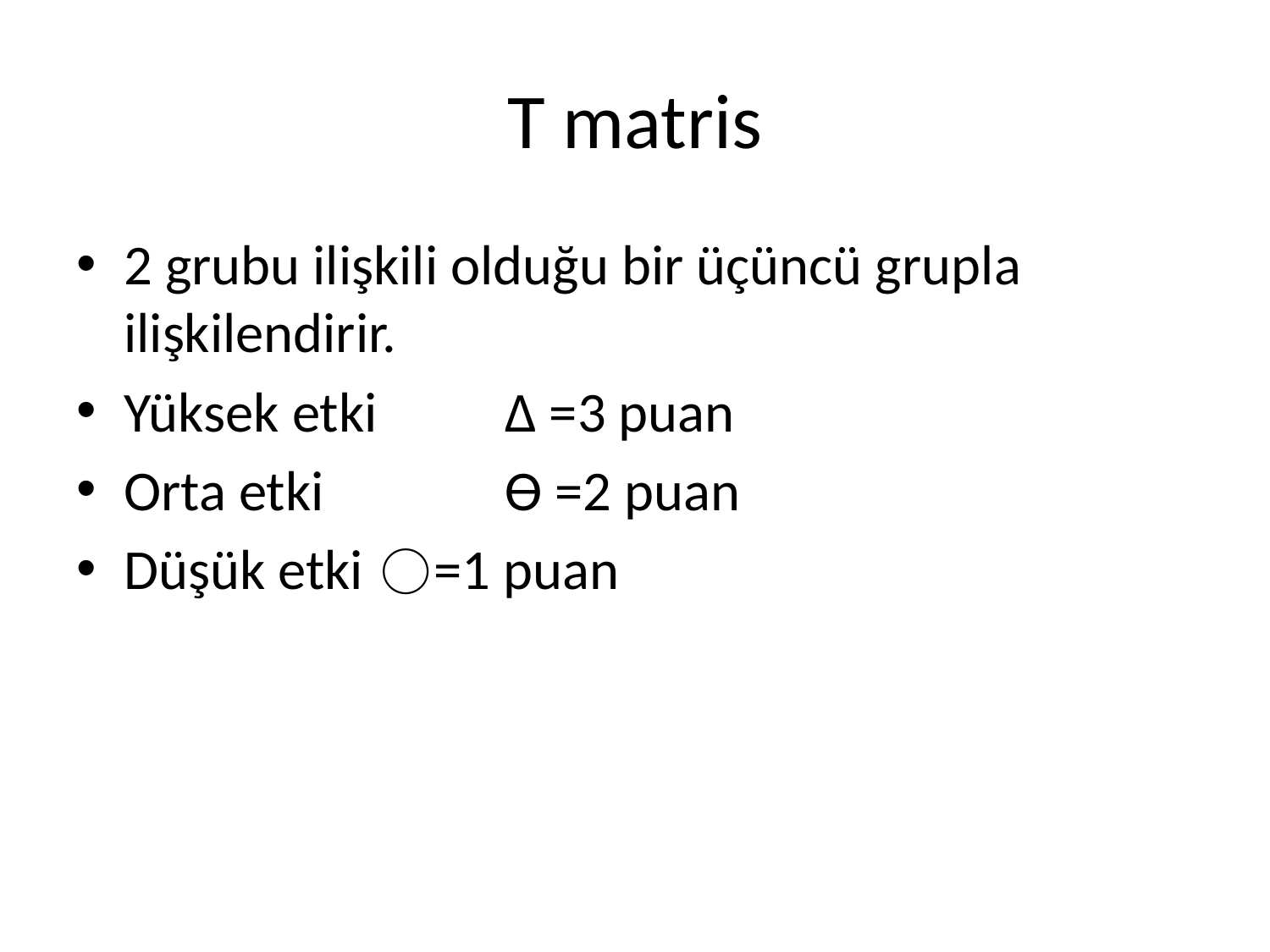

# T matris
2 grubu ilişkili olduğu bir üçüncü grupla ilişkilendirir.
Yüksek etki 	Δ =3 puan
Orta etki		Ѳ =2 puan
Düşük etki	⃝=1 puan